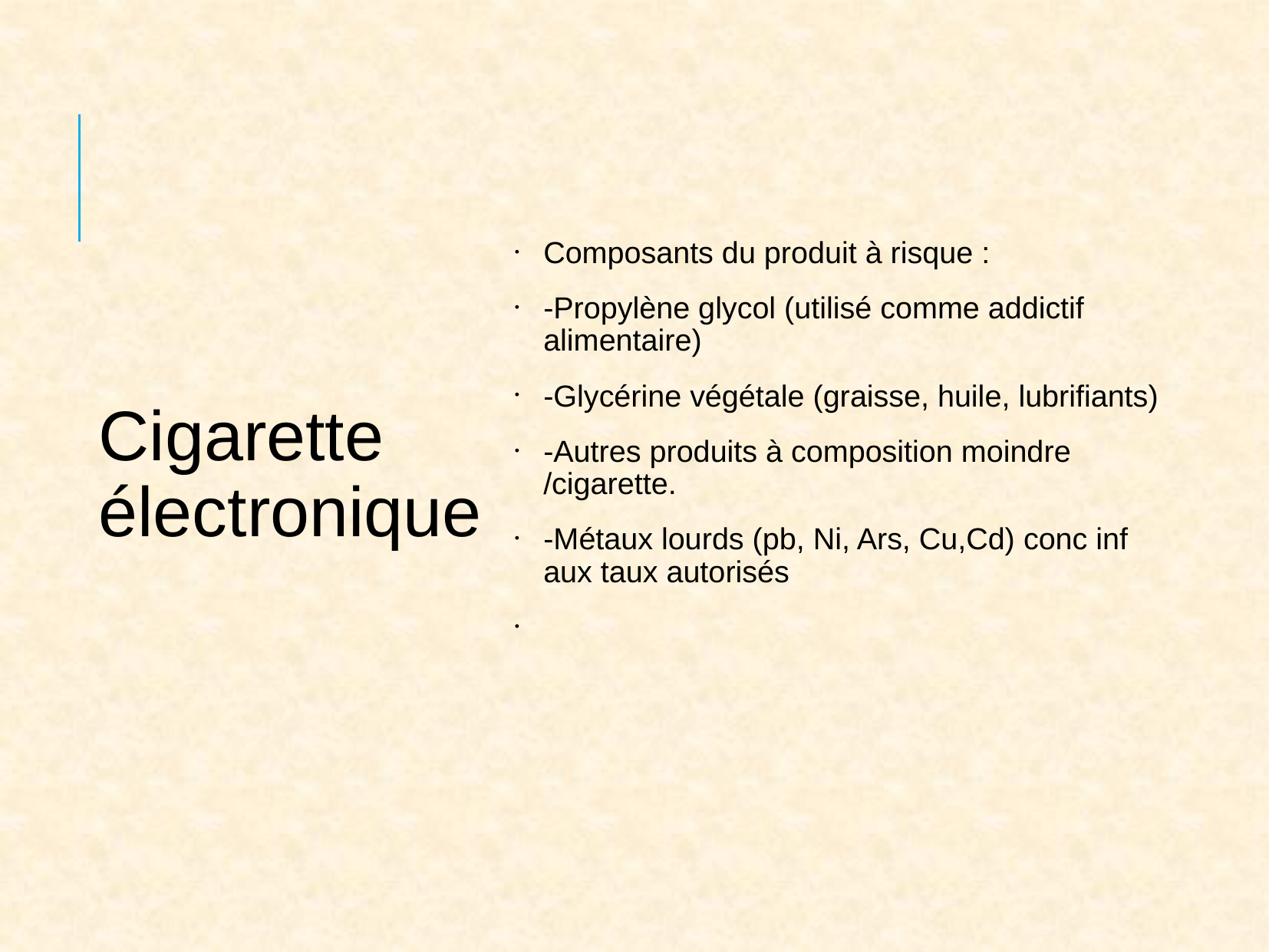

Cigarette électronique
Composants du produit à risque :
-Propylène glycol (utilisé comme addictif alimentaire)
-Glycérine végétale (graisse, huile, lubrifiants)
-Autres produits à composition moindre /cigarette.
-Métaux lourds (pb, Ni, Ars, Cu,Cd) conc inf aux taux autorisés